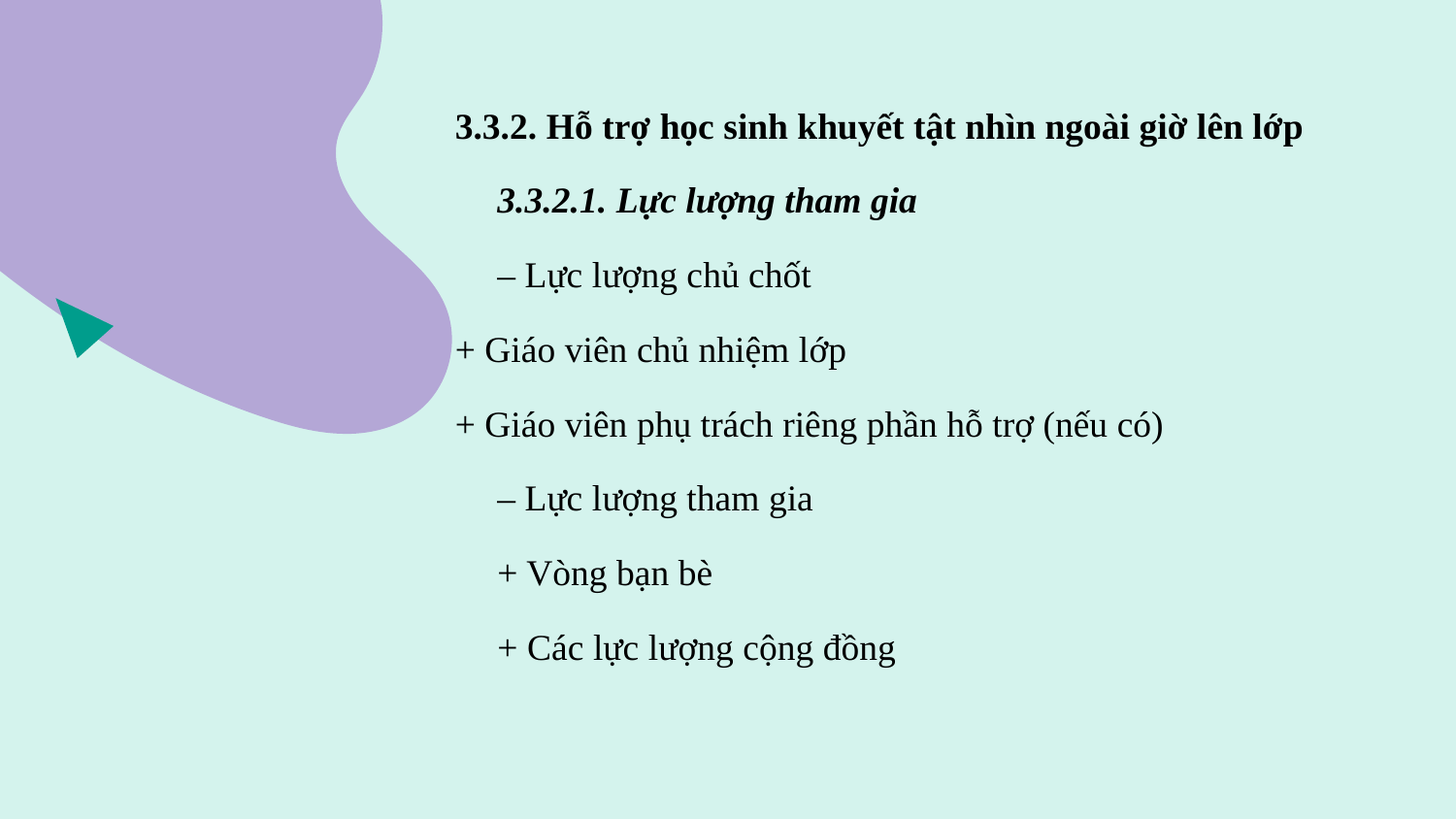

3.3.2. Hỗ trợ học sinh khuyết tật nhìn ngoài giờ lên lớp
3.3.2.1. Lực lượng tham gia
– Lực lượng chủ chốt
+ Giáo viên chủ nhiệm lớp
+ Giáo viên phụ trách riêng phần hỗ trợ (nếu có)
– Lực lượng tham gia
+ Vòng bạn bè
+ Các lực lượng cộng đồng